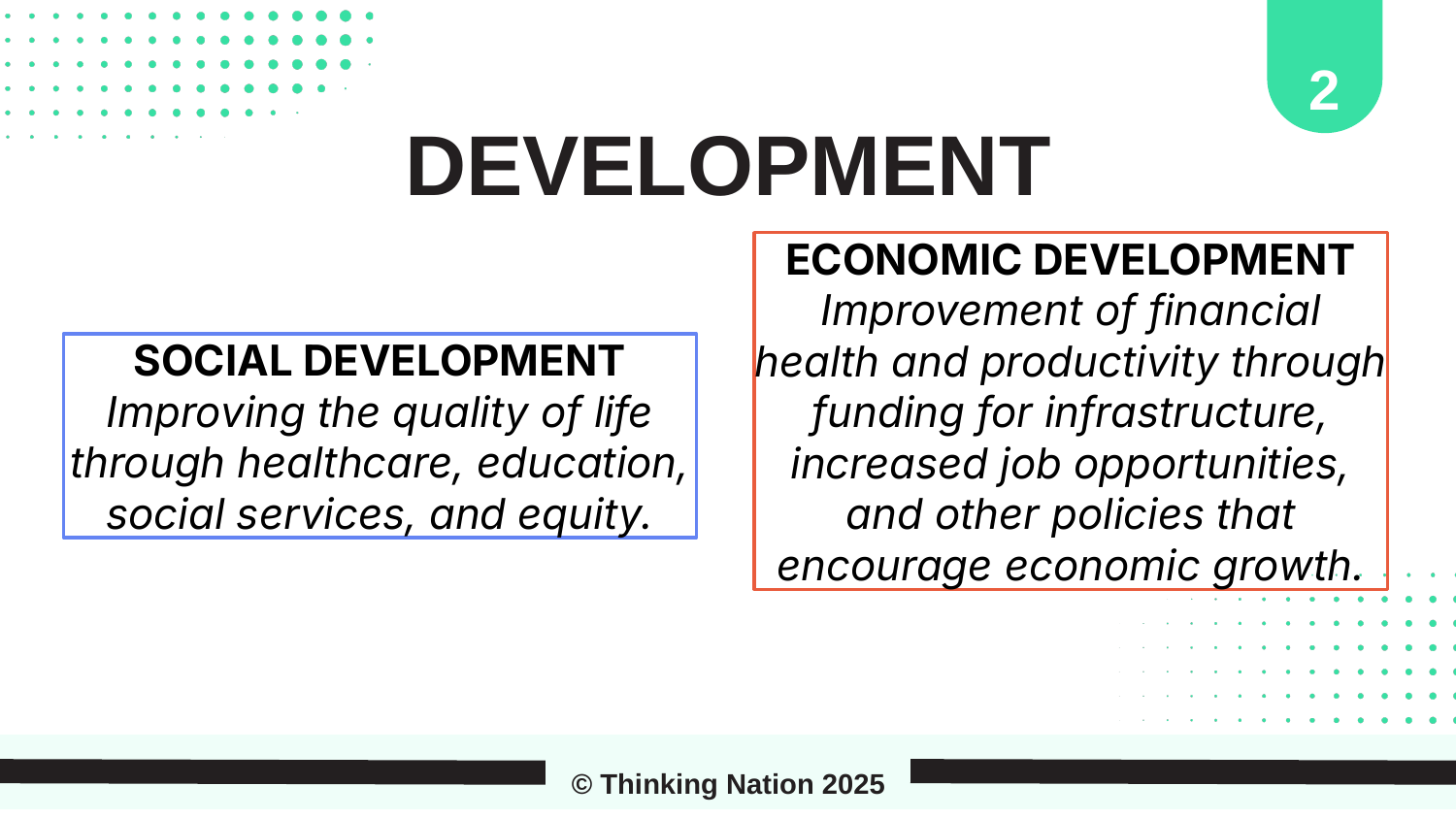

2
DEVELOPMENT
ECONOMIC DEVELOPMENT
Improvement of financial health and productivity through funding for infrastructure, increased job opportunities, and other policies that encourage economic growth.
SOCIAL DEVELOPMENT
Improving the quality of life through healthcare, education, social services, and equity.

© Thinking Nation 2025